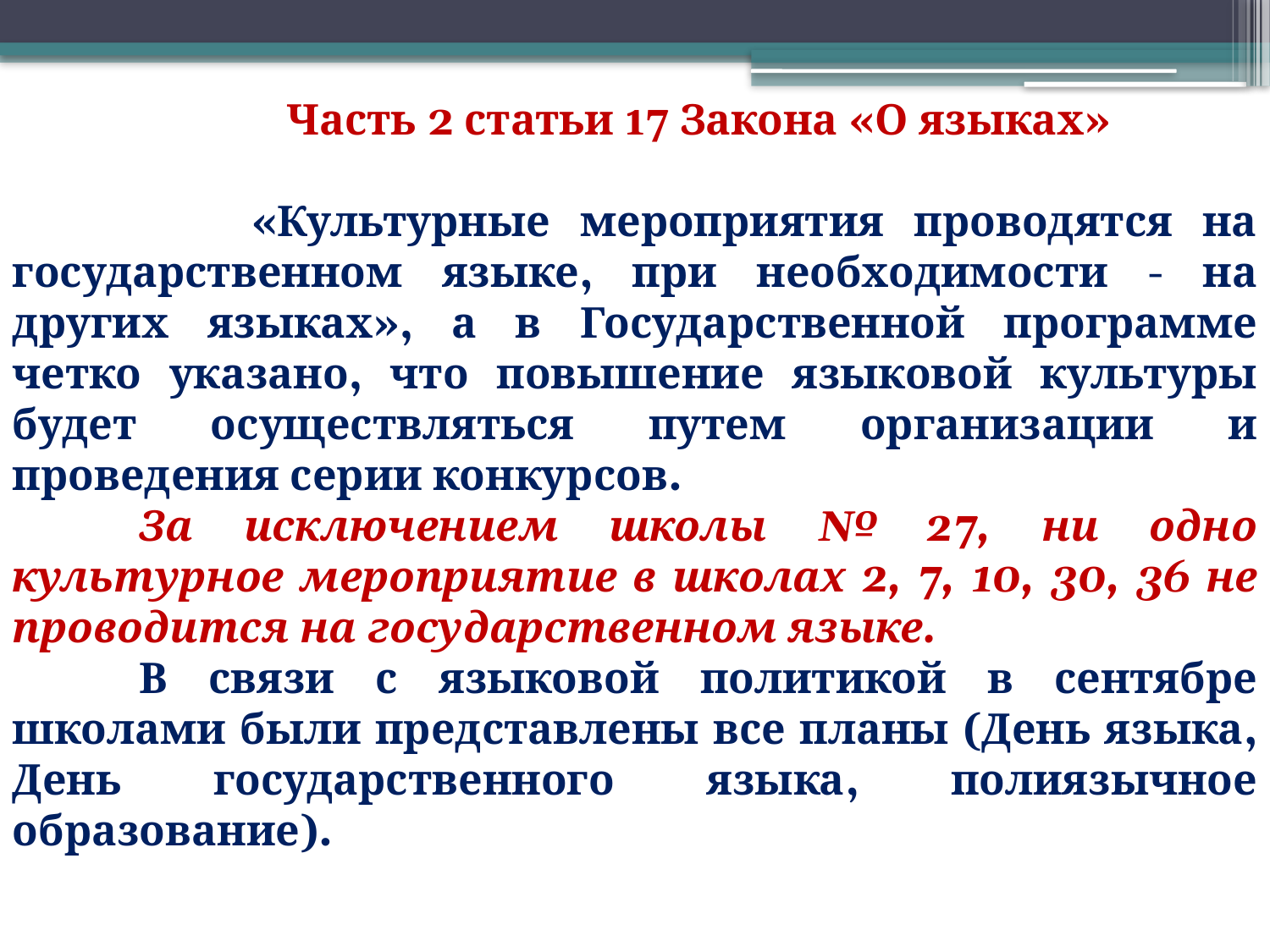

Часть 2 статьи 17 Закона «О языках»

        «Культурные мероприятия проводятся на государственном языке, при необходимости - на других языках», а в Государственной программе четко указано, что повышение языковой культуры будет осуществляться путем организации и проведения серии конкурсов.
	За исключением школы № 27, ни одно культурное мероприятие в школах 2, 7, 10, 30, 36 не проводится на государственном языке.
	В связи с языковой политикой в сентябре школами были представлены все планы (День языка, День государственного языка, полиязычное образование).